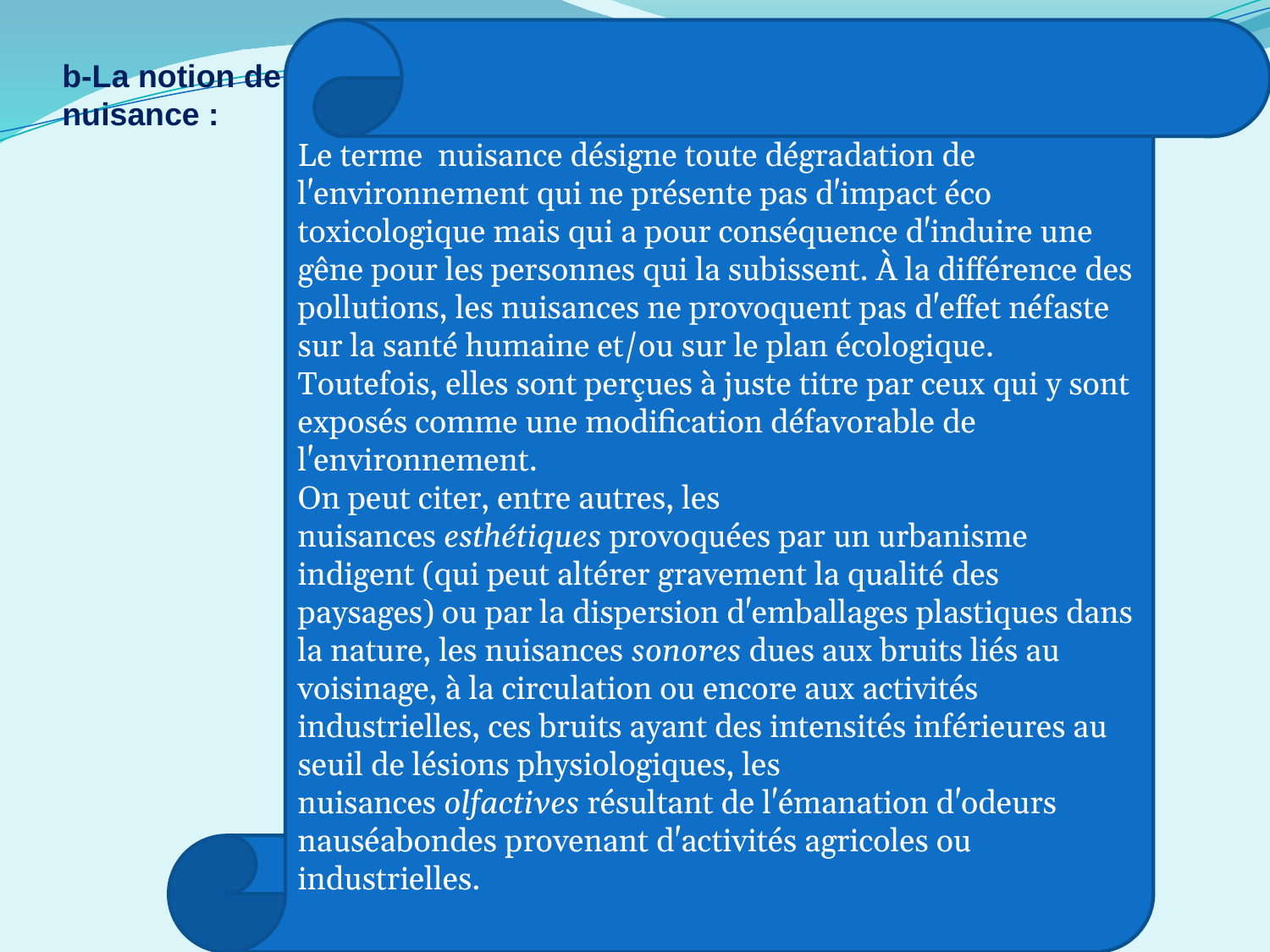

Le terme  nuisance désigne toute dégradation de l'environnement qui ne présente pas d'impact éco toxicologique mais qui a pour conséquence d'induire une gêne pour les personnes qui la subissent. À la différence des pollutions, les nuisances ne provoquent pas d'effet néfaste sur la santé humaine et/ou sur le plan écologique. Toutefois, elles sont perçues à juste titre par ceux qui y sont exposés comme une modification défavorable de l'environnement.
On peut citer, entre autres, les nuisances esthétiques provoquées par un urbanisme indigent (qui peut altérer gravement la qualité des paysages) ou par la dispersion d'emballages plastiques dans la nature, les nuisances sonores dues aux bruits liés au voisinage, à la circulation ou encore aux activités industrielles, ces bruits ayant des intensités inférieures au seuil de lésions physiologiques, les nuisances olfactives résultant de l'émanation d'odeurs nauséabondes provenant d'activités agricoles ou industrielles.
b-La notion de nuisance :